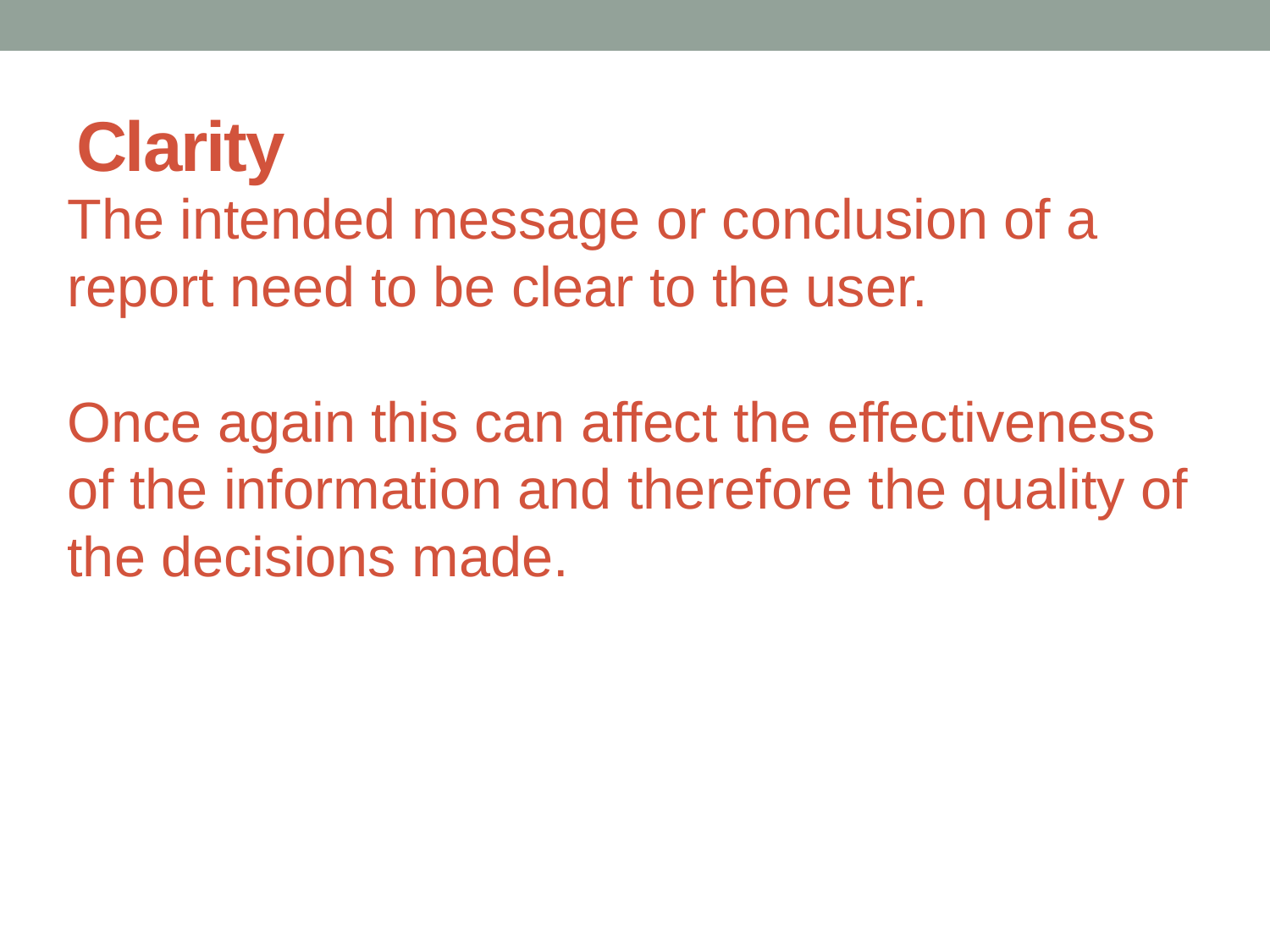

# Clarity
The intended message or conclusion of a report need to be clear to the user.

Once again this can affect the effectiveness of the information and therefore the quality of the decisions made.